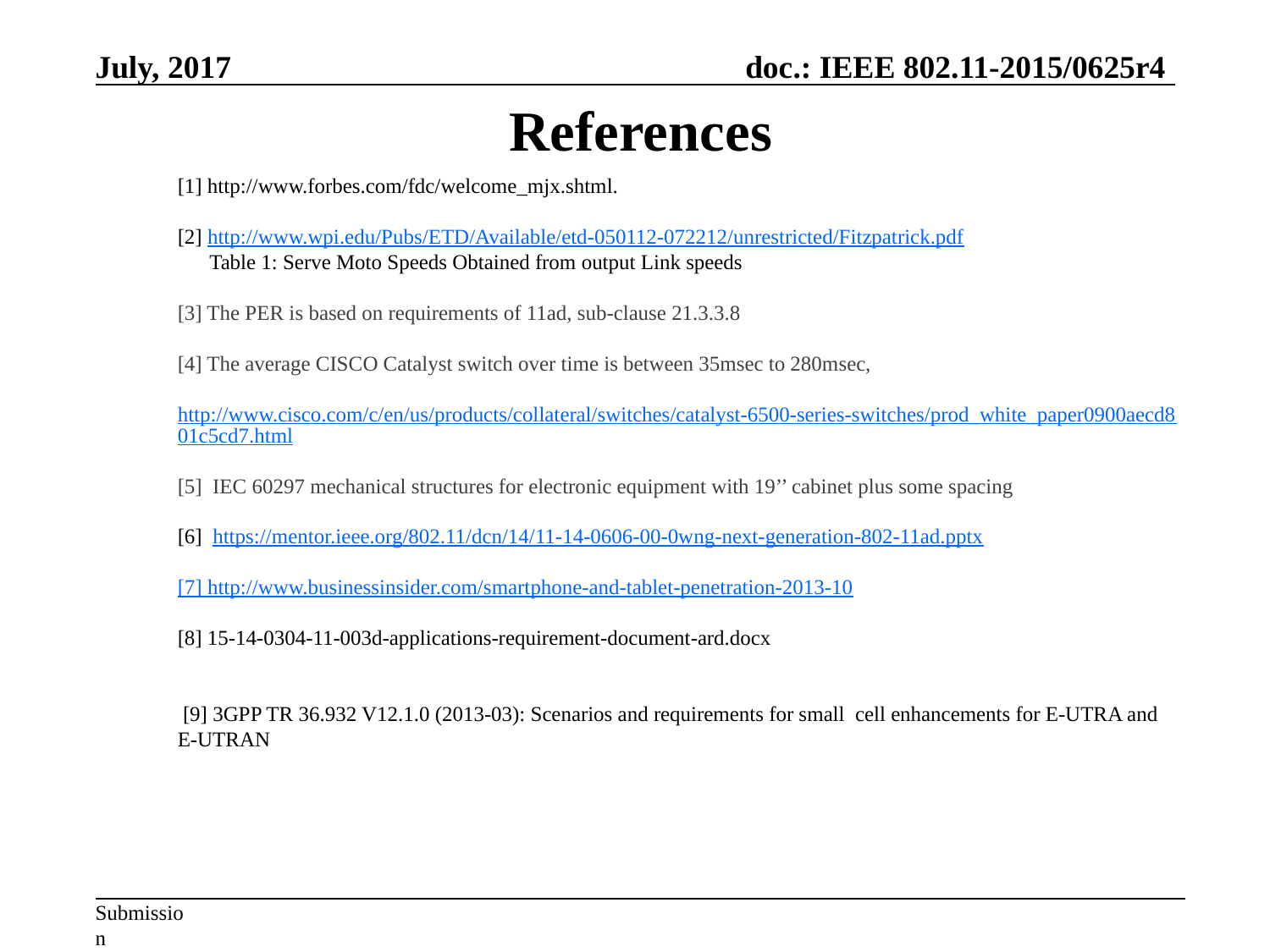

References
[1] http://www.forbes.com/fdc/welcome_mjx.shtml.

[2] http://www.wpi.edu/Pubs/ETD/Available/etd-050112-072212/unrestricted/Fitzpatrick.pdf
      Table 1: Serve Moto Speeds Obtained from output Link speeds

[3] The PER is based on requirements of 11ad, sub-clause 21.3.3.8

[4] The average CISCO Catalyst switch over time is between 35msec to 280msec,
     http://www.cisco.com/c/en/us/products/collateral/switches/catalyst-6500-series-switches/prod_white_paper0900aecd801c5cd7.html

[5]  IEC 60297 mechanical structures for electronic equipment with 19’’ cabinet plus some spacing

[6]  https://mentor.ieee.org/802.11/dcn/14/11-14-0606-00-0wng-next-generation-802-11ad.pptx

[7] http://www.businessinsider.com/smartphone-and-tablet-penetration-2013-10

[8] 15-14-0304-11-003d-applications-requirement-document-ard.docx

 [9] 3GPP TR 36.932 V12.1.0 (2013-03): Scenarios and requirements for small  cell enhancements for E-UTRA and E-UTRAN

29